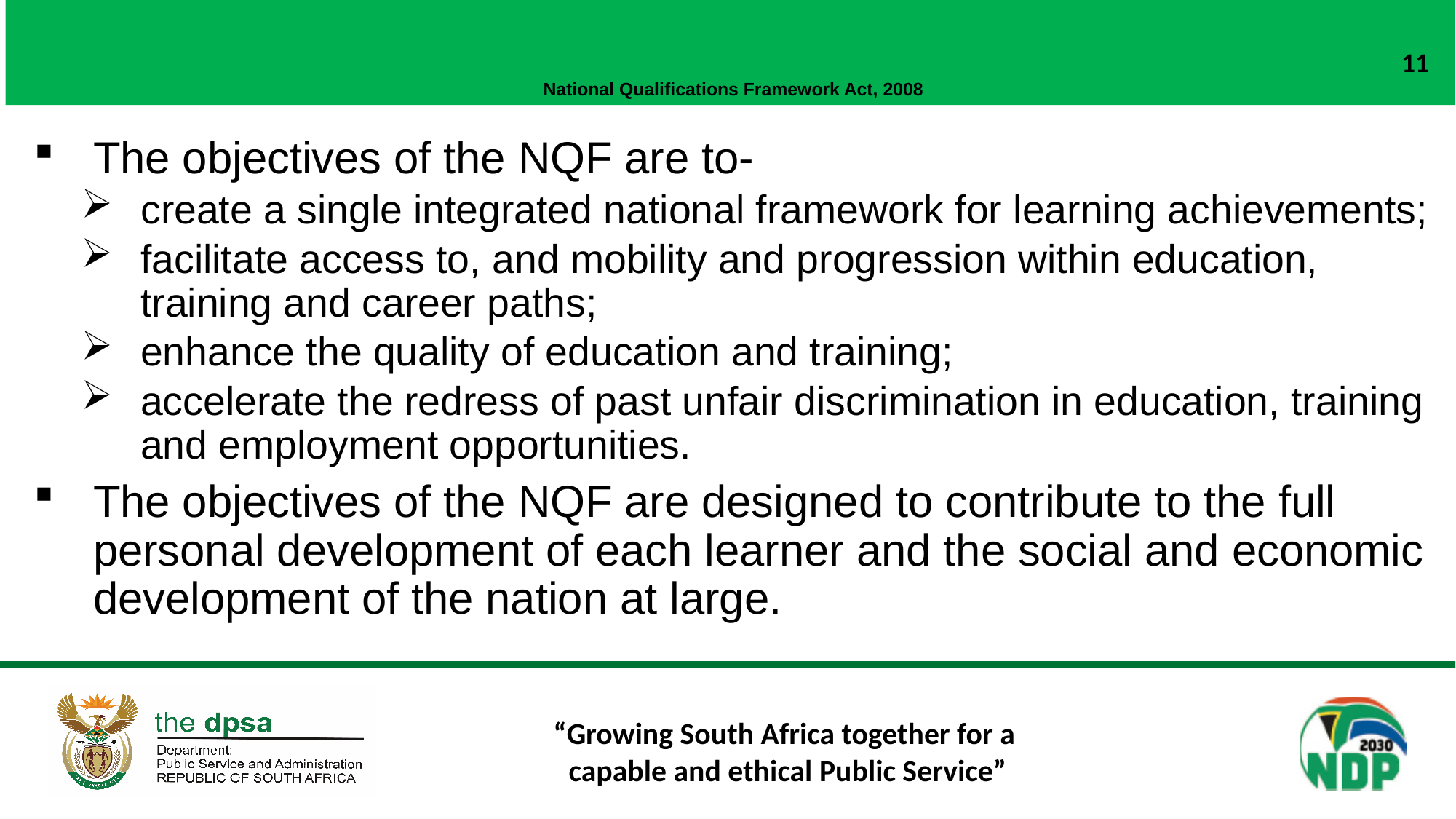

# National Qualifications Framework Act, 2008
11
The objectives of the NQF are to-
create a single integrated national framework for learning achievements;
facilitate access to, and mobility and progression within education, training and career paths;
enhance the quality of education and training;
accelerate the redress of past unfair discrimination in education, training and employment opportunities.
The objectives of the NQF are designed to contribute to the full personal development of each learner and the social and economic development of the nation at large.